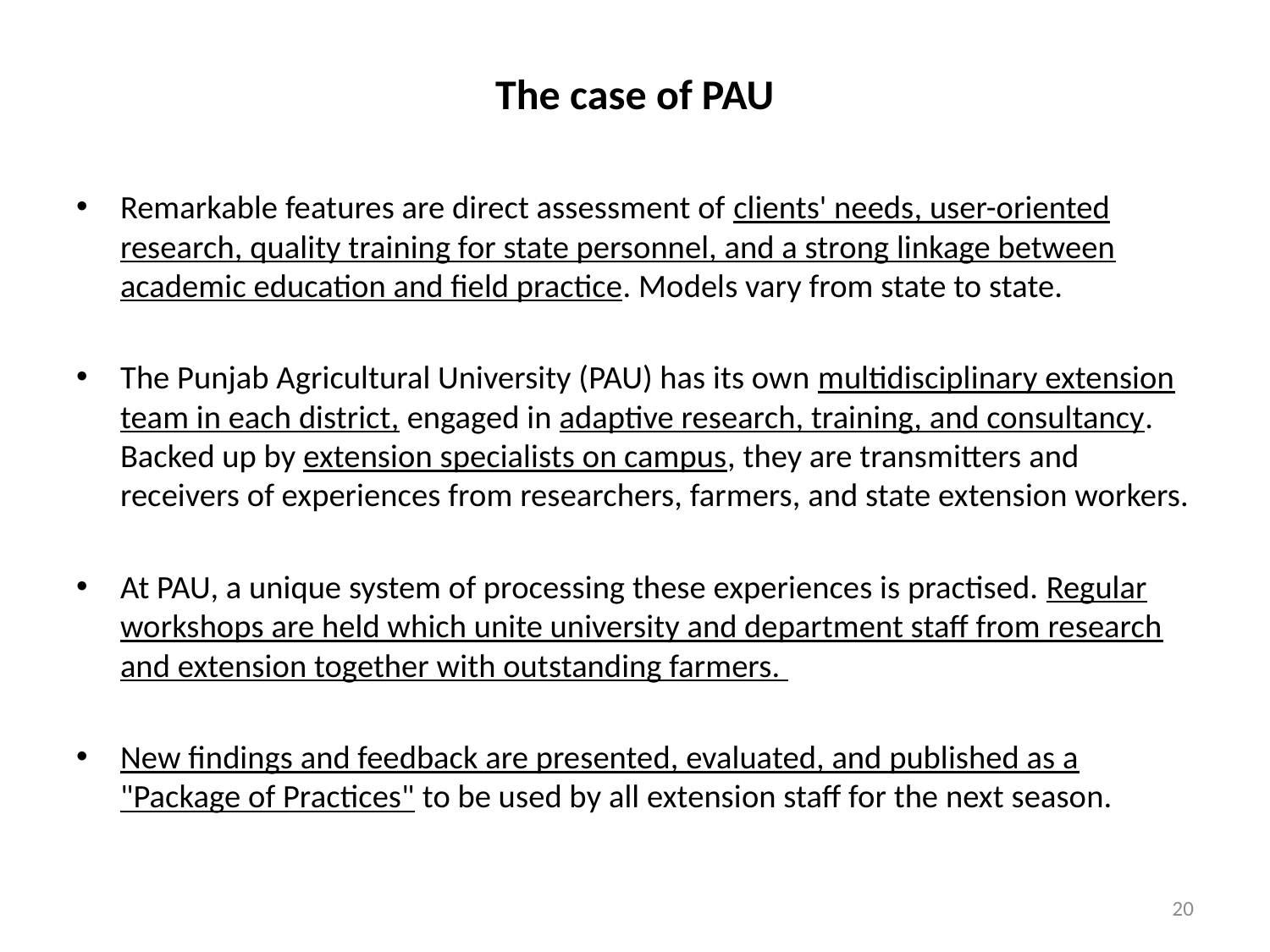

# The case of PAU
Remarkable features are direct assessment of clients' needs, user-oriented research, quality training for state personnel, and a strong linkage between academic education and field practice. Models vary from state to state.

The Punjab Agricultural University (PAU) has its own multidisciplinary extension team in each district, engaged in adaptive research, training, and consultancy. Backed up by extension specialists on campus, they are transmitters and receivers of experiences from researchers, farmers, and state extension workers.

At PAU, a unique system of processing these experiences is practised. Regular workshops are held which unite university and department staff from research and extension together with outstanding farmers.

New findings and feedback are presented, evaluated, and published as a "Package of Practices" to be used by all extension staff for the next season.
20